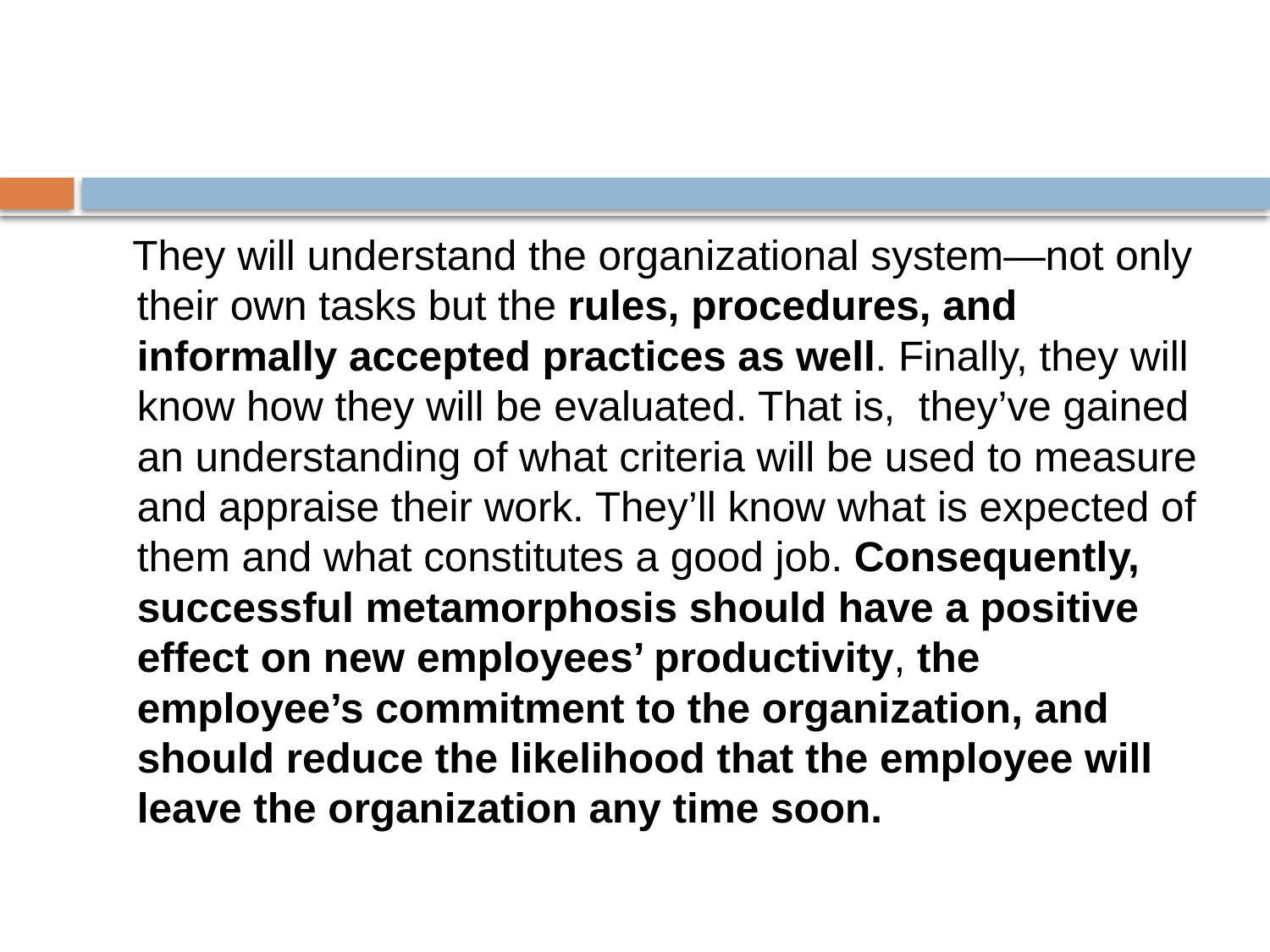

They will understand the organizational system—not only their own tasks but the rules, procedures, and informally accepted practices as well. Finally, they will know how they will be evaluated. That is,  they’ve gained an understanding of what criteria will be used to measure and appraise their work. They’ll know what is expected of them and what constitutes a good job. Consequently, successful metamorphosis should have a positive effect on new employees’ productivity, the employee’s commitment to the organization, and should reduce the likelihood that the employee will leave the organization any time soon.